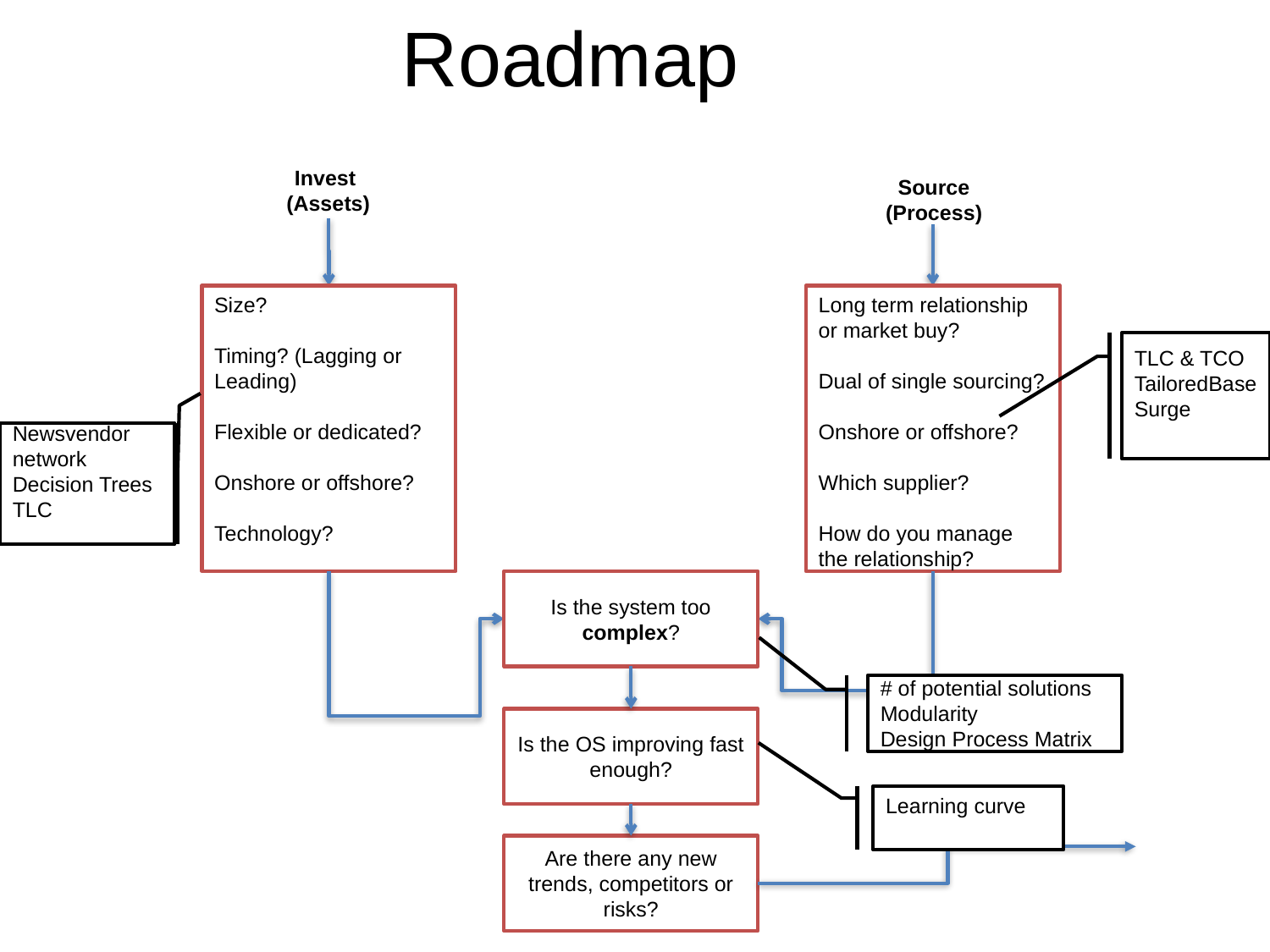

# Roadmap
Invest
(Assets)
Source (Process)
Size?

Timing? (Lagging or Leading)

Flexible or dedicated?

Onshore or offshore?

Technology?

Long term relationship or market buy?

Dual of single sourcing?

Onshore or offshore?

Which supplier?

How do you manage the relationship?

TLC & TCO
TailoredBaseSurge

Newsvendor network
Decision Trees
TLC

Is the system too complex?

# of potential solutions
Modularity
Design Process Matrix

Is the OS improving fast enough?
Learning curve

Are there any new trends, competitors or risks?